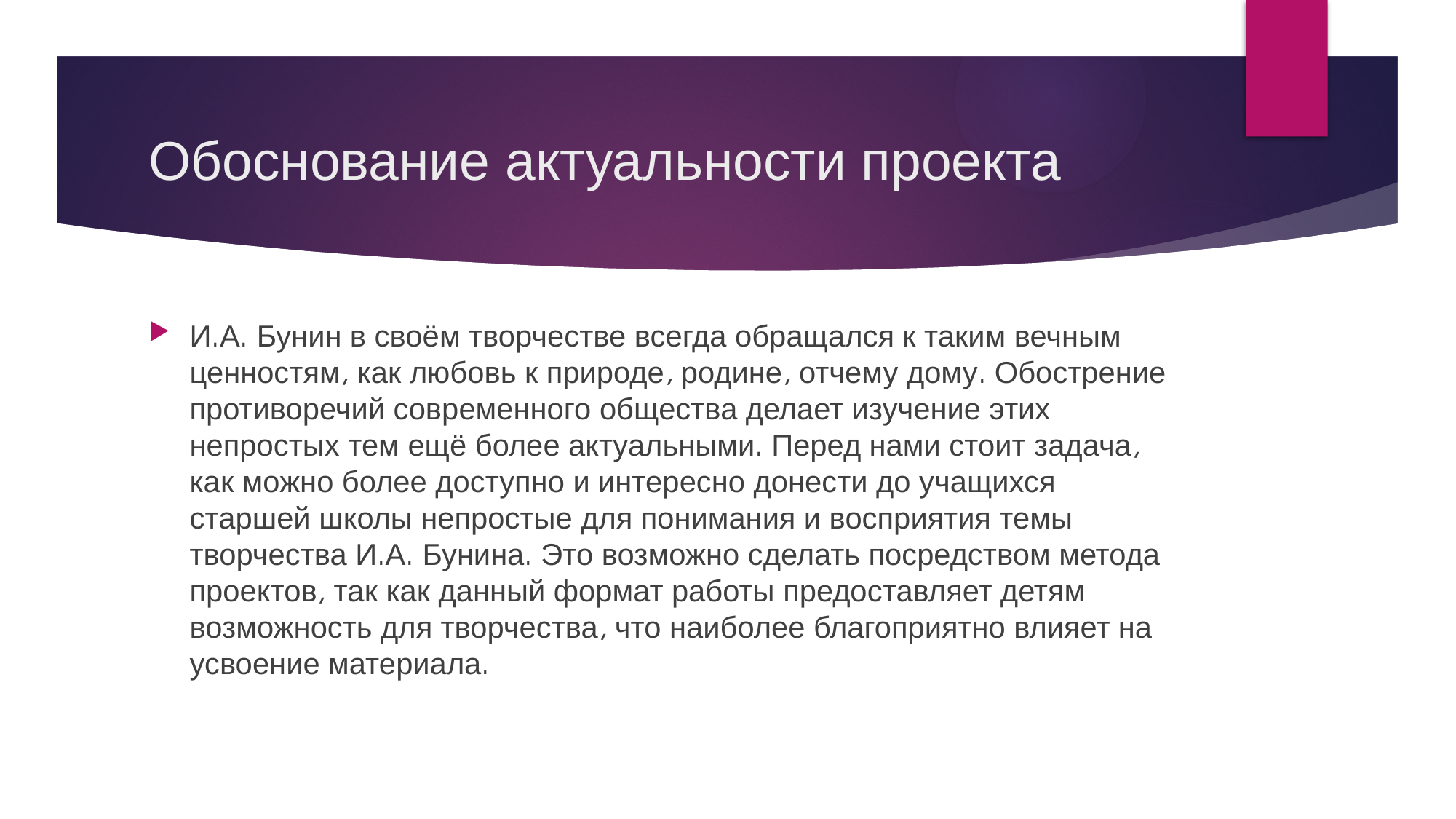

# Обоснование актуальности проекта
И.А. Бунин в своём творчестве всегда обращался к таким вечным ценностям, как любовь к природе, родине, отчему дому. Обострение противоречий современного общества делает изучение этих непростых тем ещё более актуальными. Перед нами стоит задача, как можно более доступно и интересно донести до учащихся старшей школы непростые для понимания и восприятия темы творчества И.А. Бунина. Это возможно сделать посредством метода проектов, так как данный формат работы предоставляет детям возможность для творчества, что наиболее благоприятно влияет на усвоение материала.